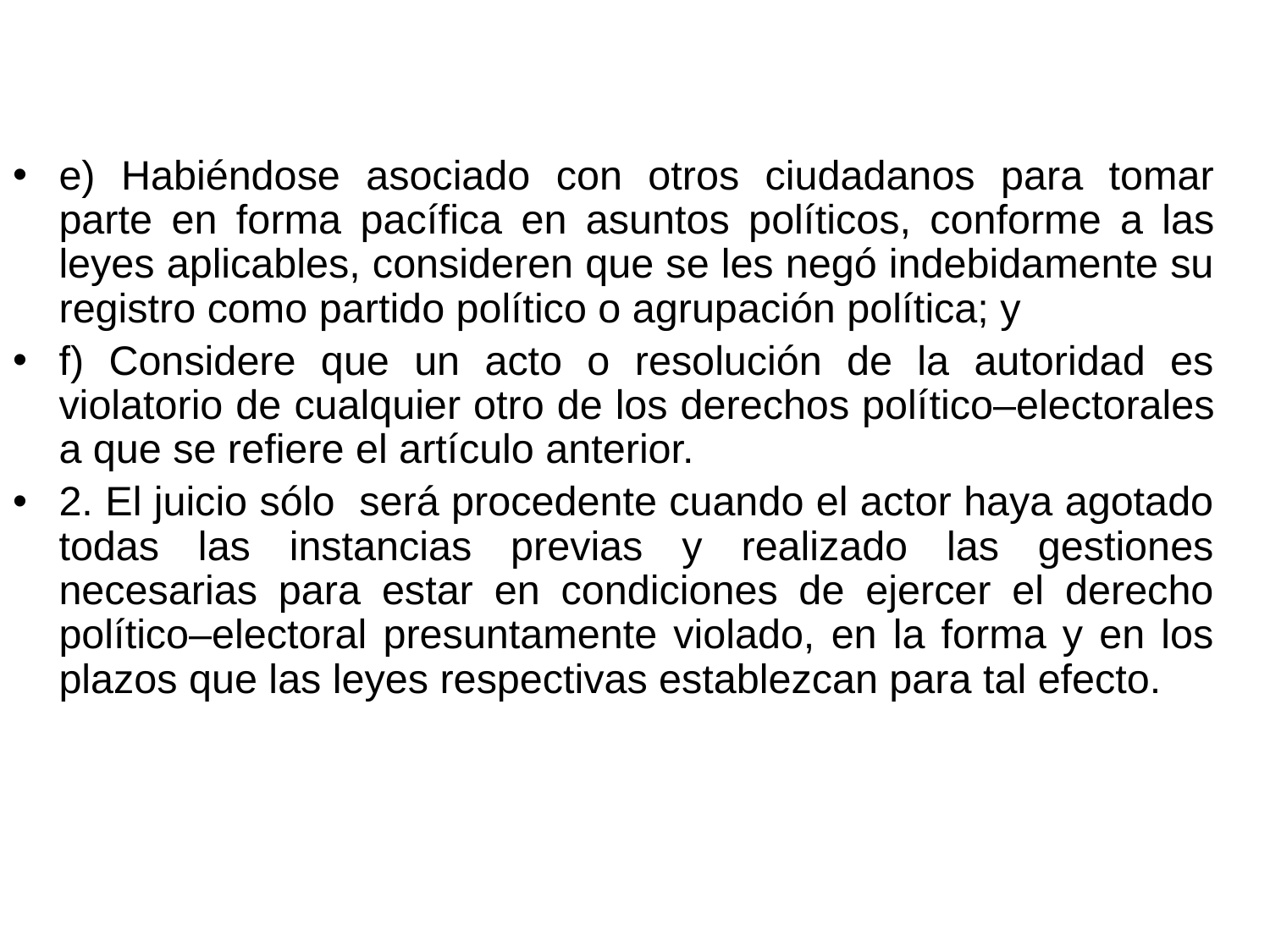

e) Habiéndose asociado con otros ciudadanos para tomar parte en forma pacífica en asuntos políticos, conforme a las leyes aplicables, consideren que se les negó indebidamente su registro como partido político o agrupación política; y
f) Considere que un acto o resolución de la autoridad es violatorio de cualquier otro de los derechos político–electorales a que se refiere el artículo anterior.
2. El juicio sólo  será procedente cuando el actor haya agotado todas las instancias previas y realizado las gestiones necesarias para estar en condiciones de ejercer el derecho político–electoral presuntamente violado, en la forma y en los plazos que las leyes respectivas establezcan para tal efecto.